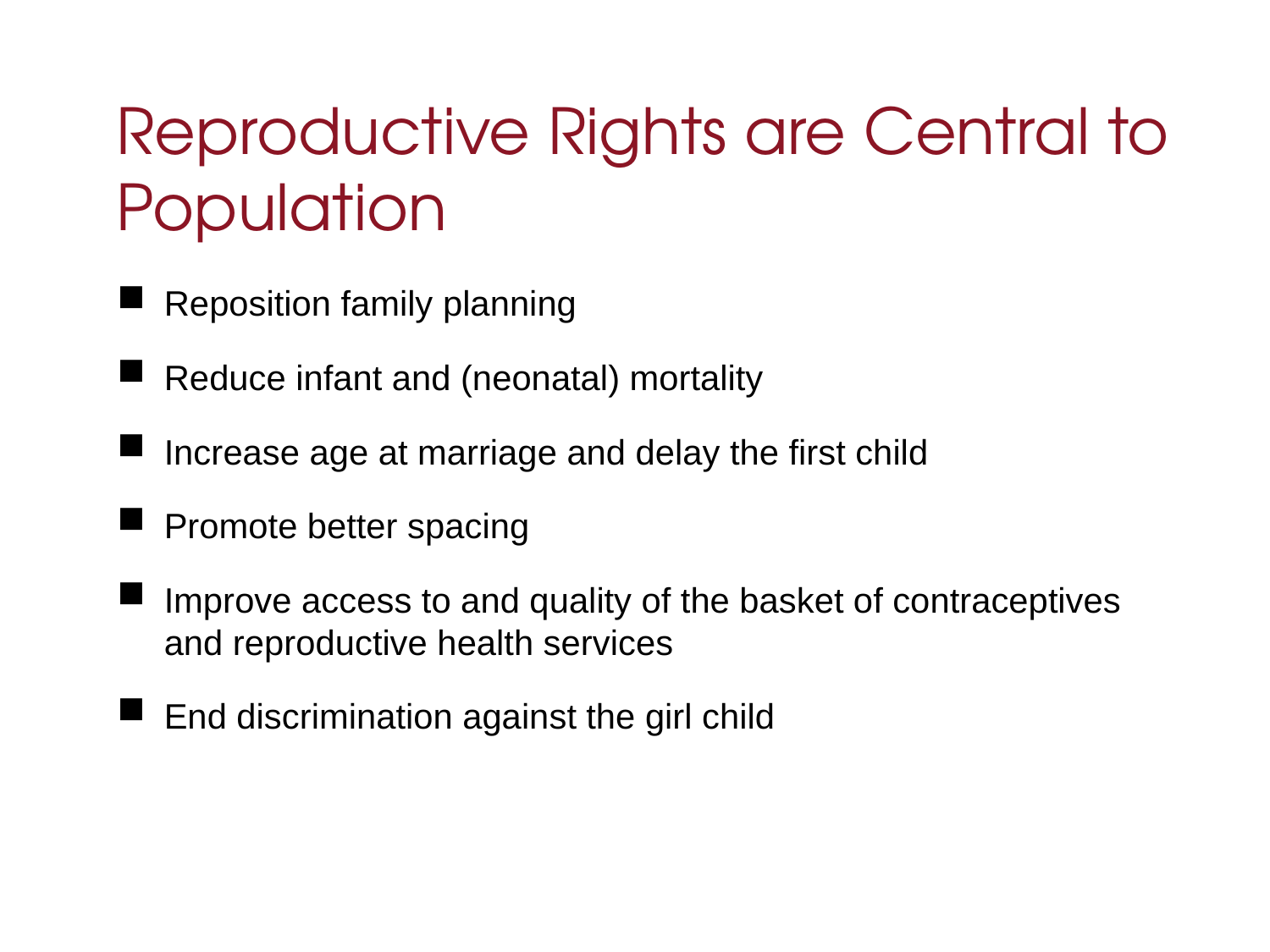

# Reproductive Rights are Central to Population
Reposition family planning
Reduce infant and (neonatal) mortality
Increase age at marriage and delay the first child
Promote better spacing
Improve access to and quality of the basket of contraceptives and reproductive health services
End discrimination against the girl child